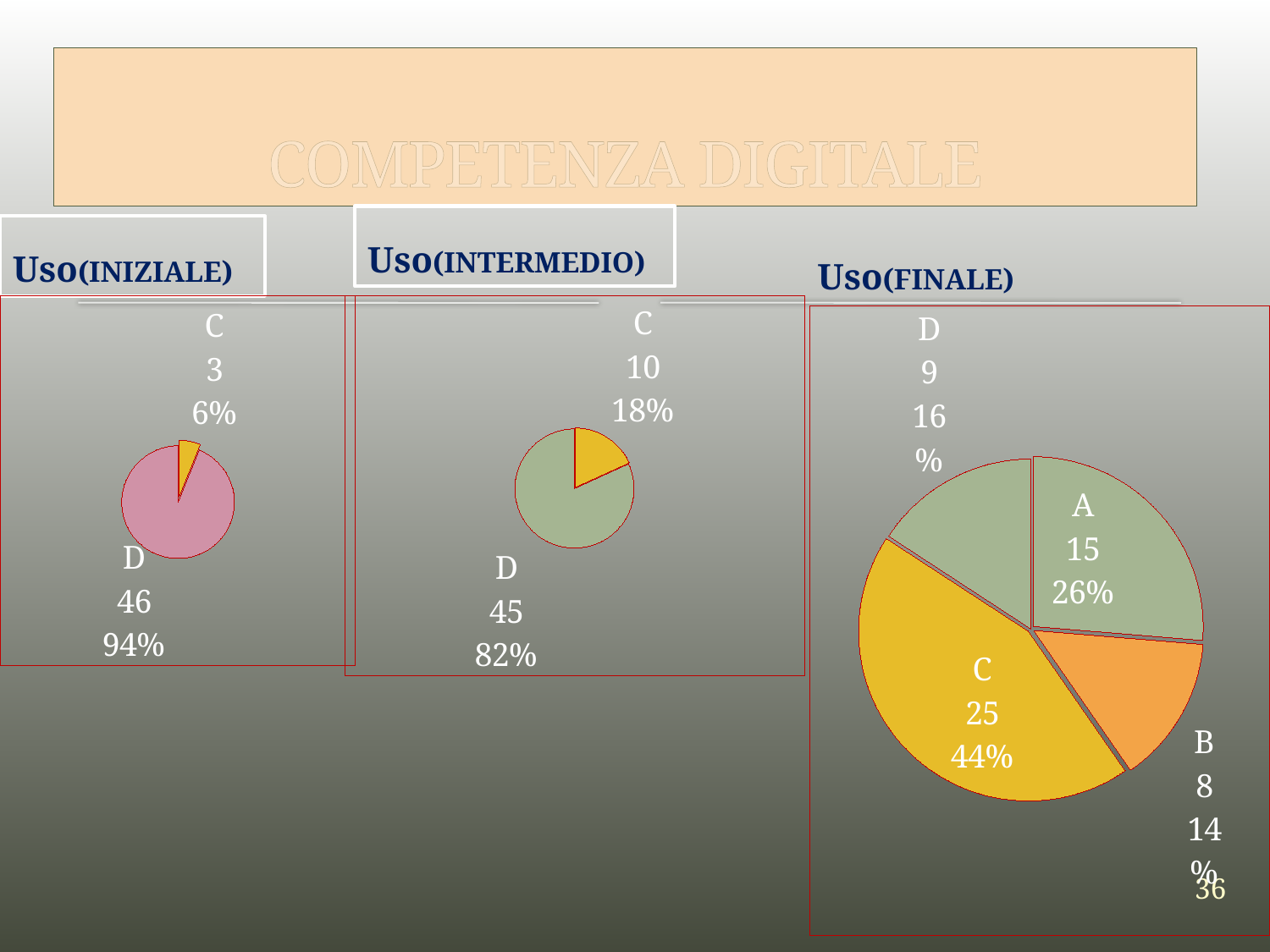

# COMPETENZA DIGITALE
Uso(INTERMEDIO)
Uso(INIZIALE)
Uso(FINALE)

### Chart

| Category | Vendite |
|---|---|
| A | 0.0 |
| B | 0.0 |
| C | 3.0 |
| D | 46.0 |

### Chart

| Category | Vendite |
|---|---|
| A | 0.0 |
| B | 0.0 |
| C | 10.0 |
| D | 45.0 |

### Chart

| Category | Vendite |
|---|---|
| A | 15.0 |
| B | 8.0 |
| C | 25.0 |
| D | 9.0 |
36